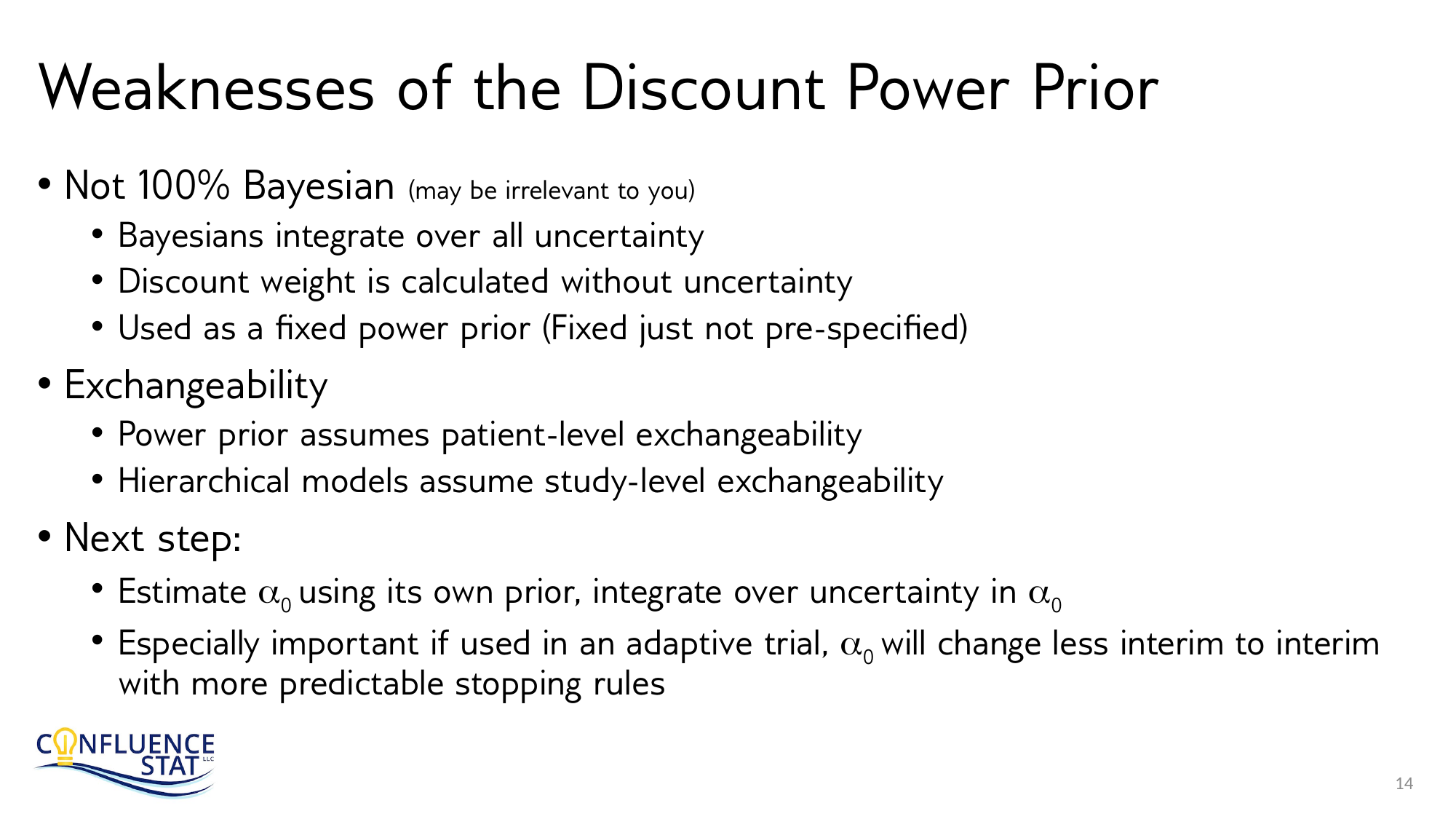

# Weaknesses of the Discount Power Prior
Not 100% Bayesian (may be irrelevant to you)
Bayesians integrate over all uncertainty
Discount weight is calculated without uncertainty
Used as a fixed power prior (Fixed just not pre-specified)
Exchangeability
Power prior assumes patient-level exchangeability
Hierarchical models assume study-level exchangeability
Next step:
Estimate α0 using its own prior, integrate over uncertainty in α0
Especially important if used in an adaptive trial, α0 will change less interim to interim with more predictable stopping rules
14